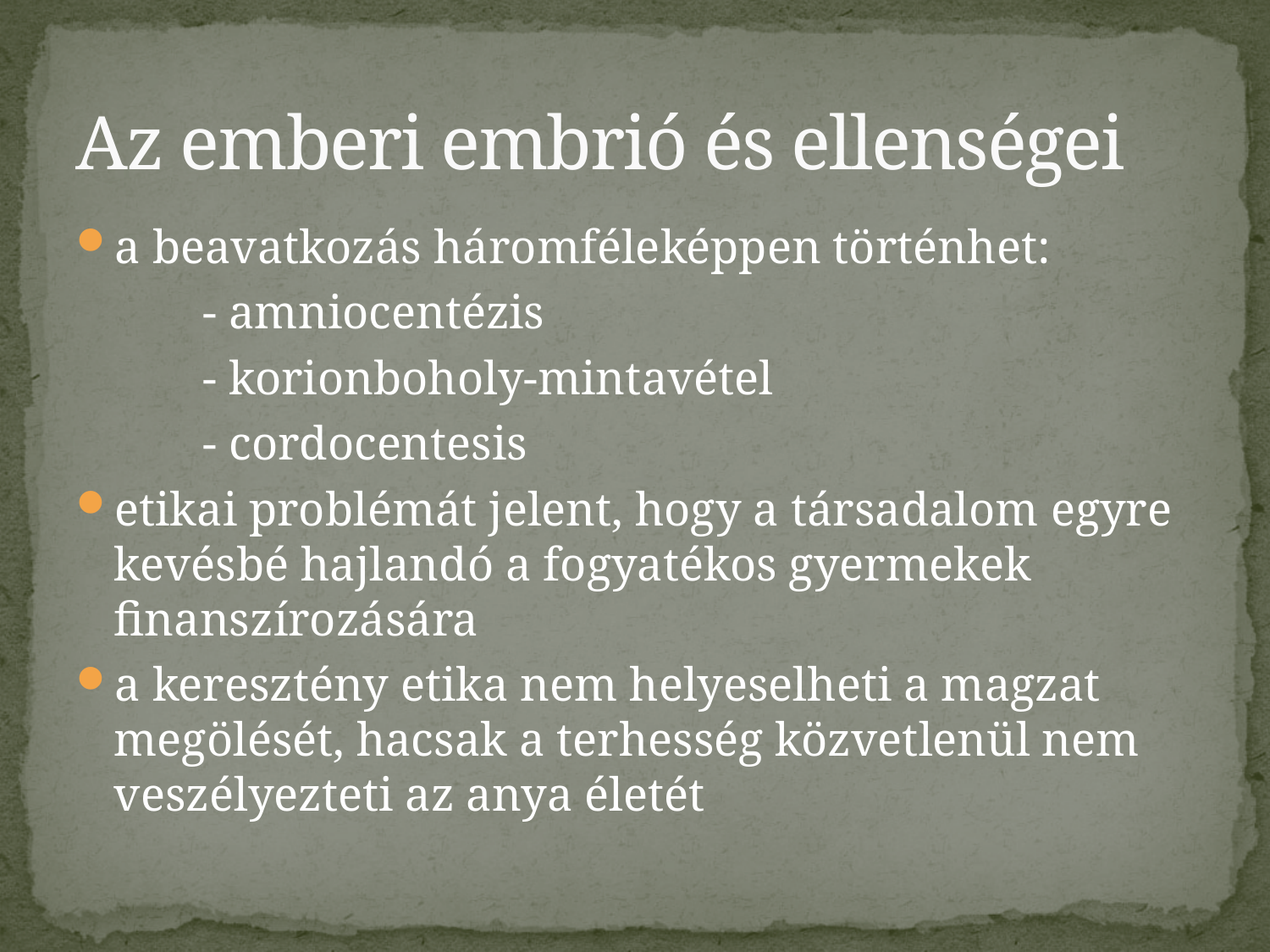

# Az emberi embrió és ellenségei
a beavatkozás háromféleképpen történhet:
	- amniocentézis
	- korionboholy-mintavétel
	- cordocentesis
etikai problémát jelent, hogy a társadalom egyre kevésbé hajlandó a fogyatékos gyermekek finanszírozására
a keresztény etika nem helyeselheti a magzat megölését, hacsak a terhesség közvetlenül nem veszélyezteti az anya életét